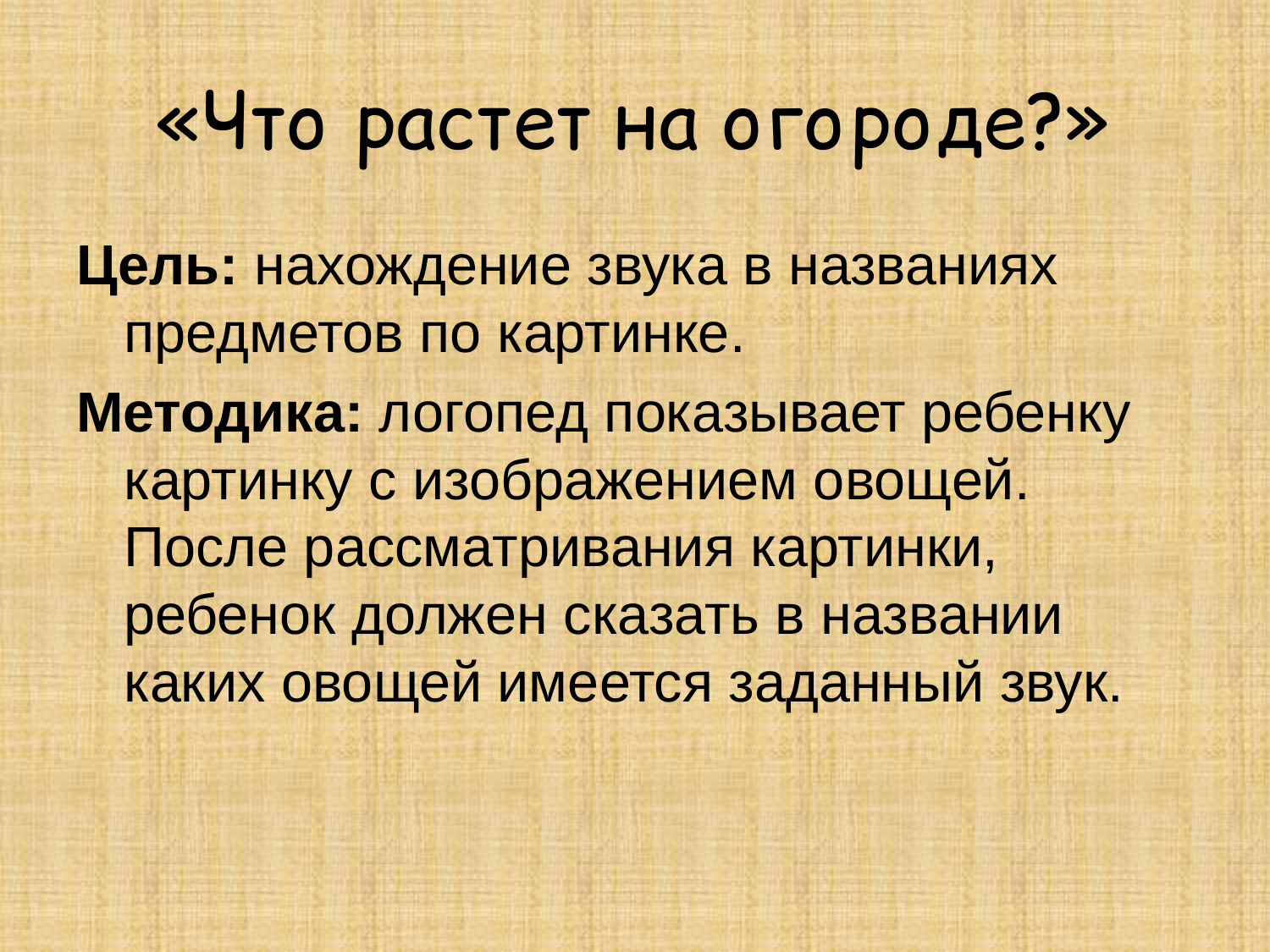

# «Что растет на огороде?»
Цель: нахождение звука в названиях предметов по картинке.
Методика: логопед показывает ребенку картинку с изображением овощей. После рассматривания картинки, ребенок должен сказать в названии каких овощей имеется заданный звук.